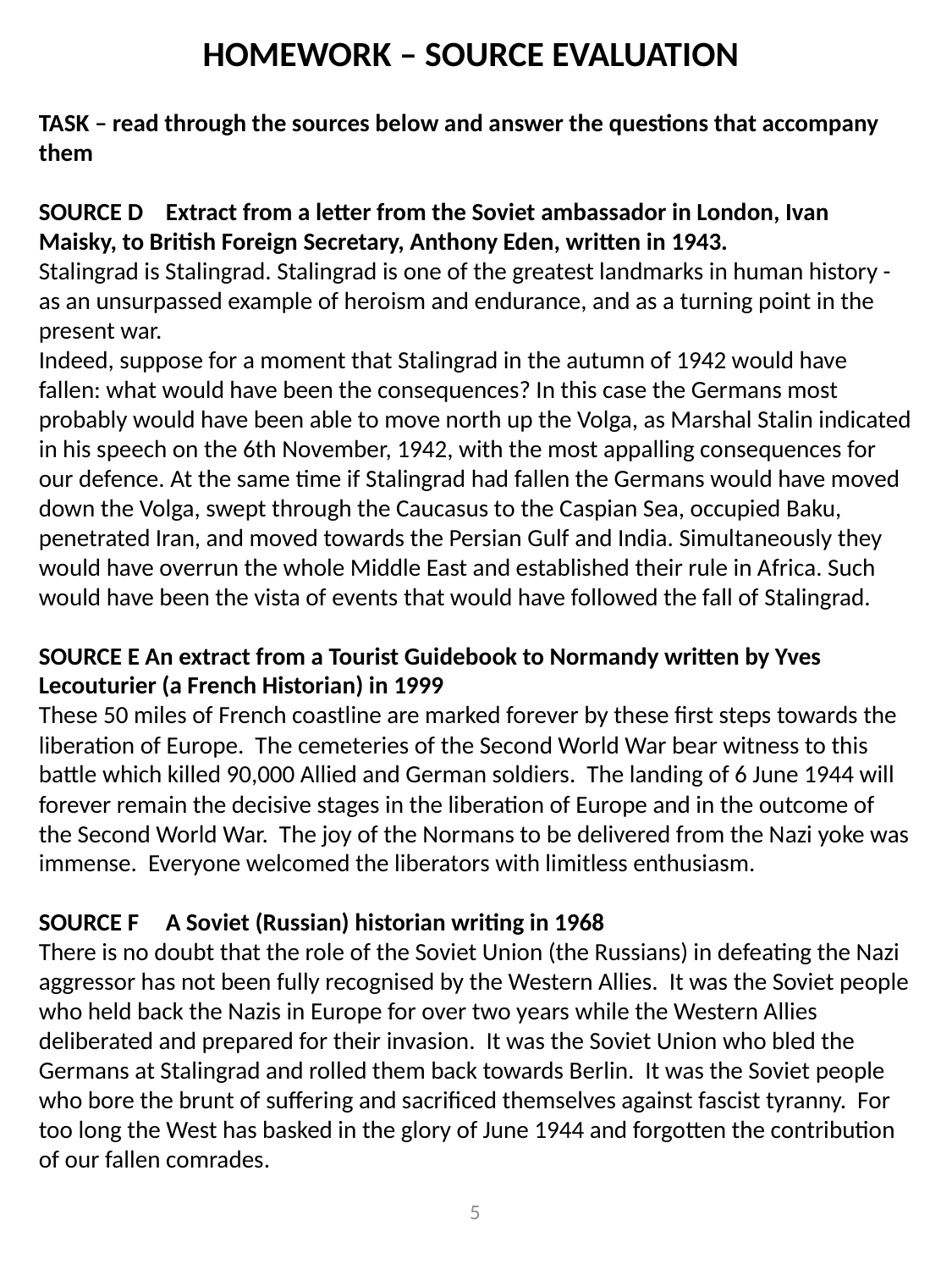

HOMEWORK – SOURCE EVALUATION
TASK – read through the sources below and answer the questions that accompany them

SOURCE D	Extract from a letter from the Soviet ambassador in London, Ivan Maisky, to British Foreign Secretary, Anthony Eden, written in 1943.
Stalingrad is Stalingrad. Stalingrad is one of the greatest landmarks in human history - as an unsurpassed example of heroism and endurance, and as a turning point in the present war.
Indeed, suppose for a moment that Stalingrad in the autumn of 1942 would have fallen: what would have been the consequences? In this case the Germans most probably would have been able to move north up the Volga, as Marshal Stalin indicated in his speech on the 6th November, 1942, with the most appalling consequences for our defence. At the same time if Stalingrad had fallen the Germans would have moved down the Volga, swept through the Caucasus to the Caspian Sea, occupied Baku, penetrated Iran, and moved towards the Persian Gulf and India. Simultaneously they would have overrun the whole Middle East and established their rule in Africa. Such would have been the vista of events that would have followed the fall of Stalingrad.

SOURCE E An extract from a Tourist Guidebook to Normandy written by Yves Lecouturier (a French Historian) in 1999
These 50 miles of French coastline are marked forever by these first steps towards the liberation of Europe.  The cemeteries of the Second World War bear witness to this battle which killed 90,000 Allied and German soldiers.  The landing of 6 June 1944 will forever remain the decisive stages in the liberation of Europe and in the outcome of the Second World War.  The joy of the Normans to be delivered from the Nazi yoke was immense.  Everyone welcomed the liberators with limitless enthusiasm.

SOURCE F	A Soviet (Russian) historian writing in 1968
There is no doubt that the role of the Soviet Union (the Russians) in defeating the Nazi aggressor has not been fully recognised by the Western Allies.  It was the Soviet people who held back the Nazis in Europe for over two years while the Western Allies deliberated and prepared for their invasion.  It was the Soviet Union who bled the Germans at Stalingrad and rolled them back towards Berlin.  It was the Soviet people who bore the brunt of suffering and sacrificed themselves against fascist tyranny.  For too long the West has basked in the glory of June 1944 and forgotten the contribution of our fallen comrades.

5